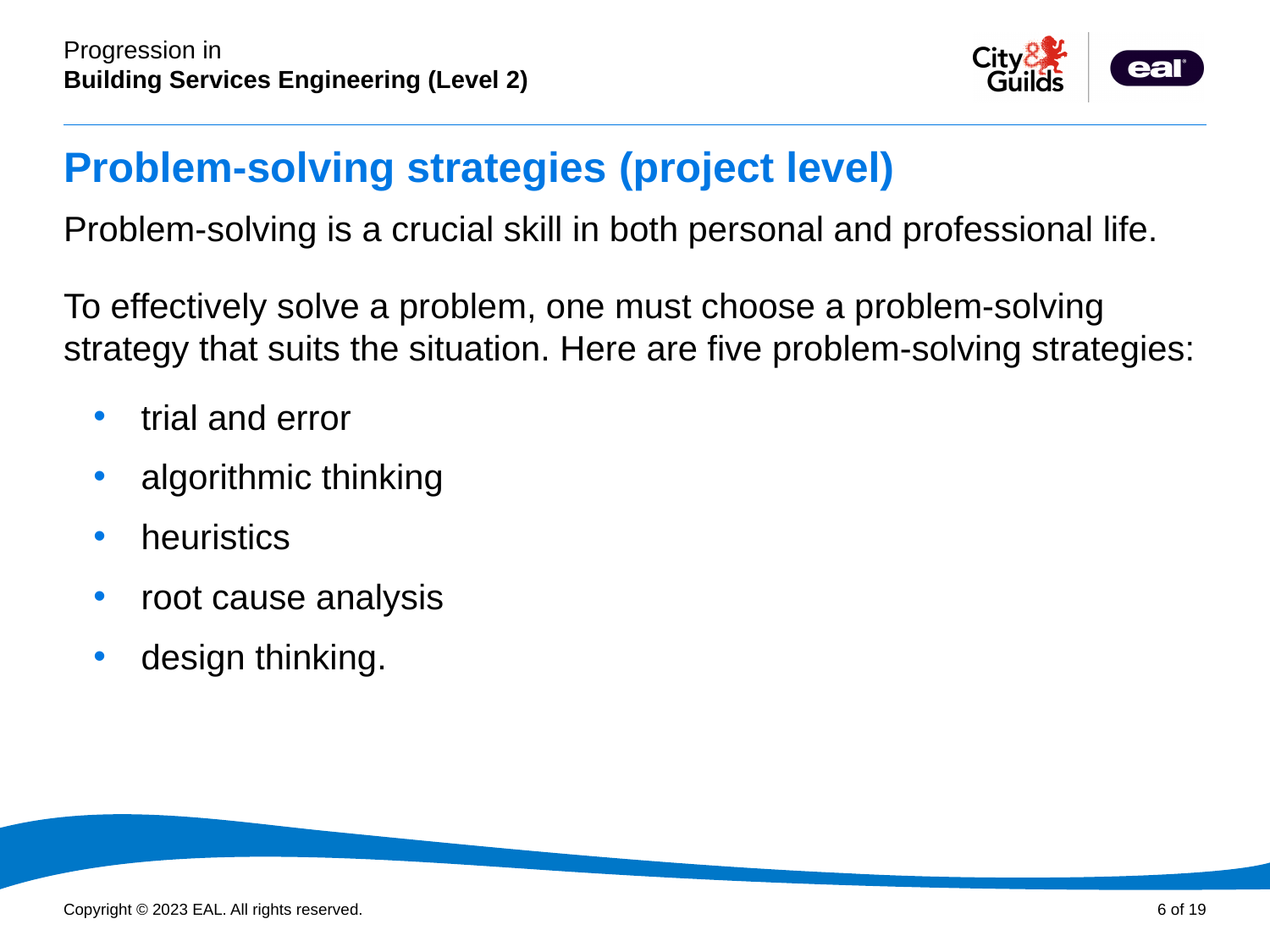

# Problem-solving strategies (project level)
Problem-solving is a crucial skill in both personal and professional life.
To effectively solve a problem, one must choose a problem-solving strategy that suits the situation. Here are five problem-solving strategies:
trial and error
algorithmic thinking
heuristics
root cause analysis
design thinking.